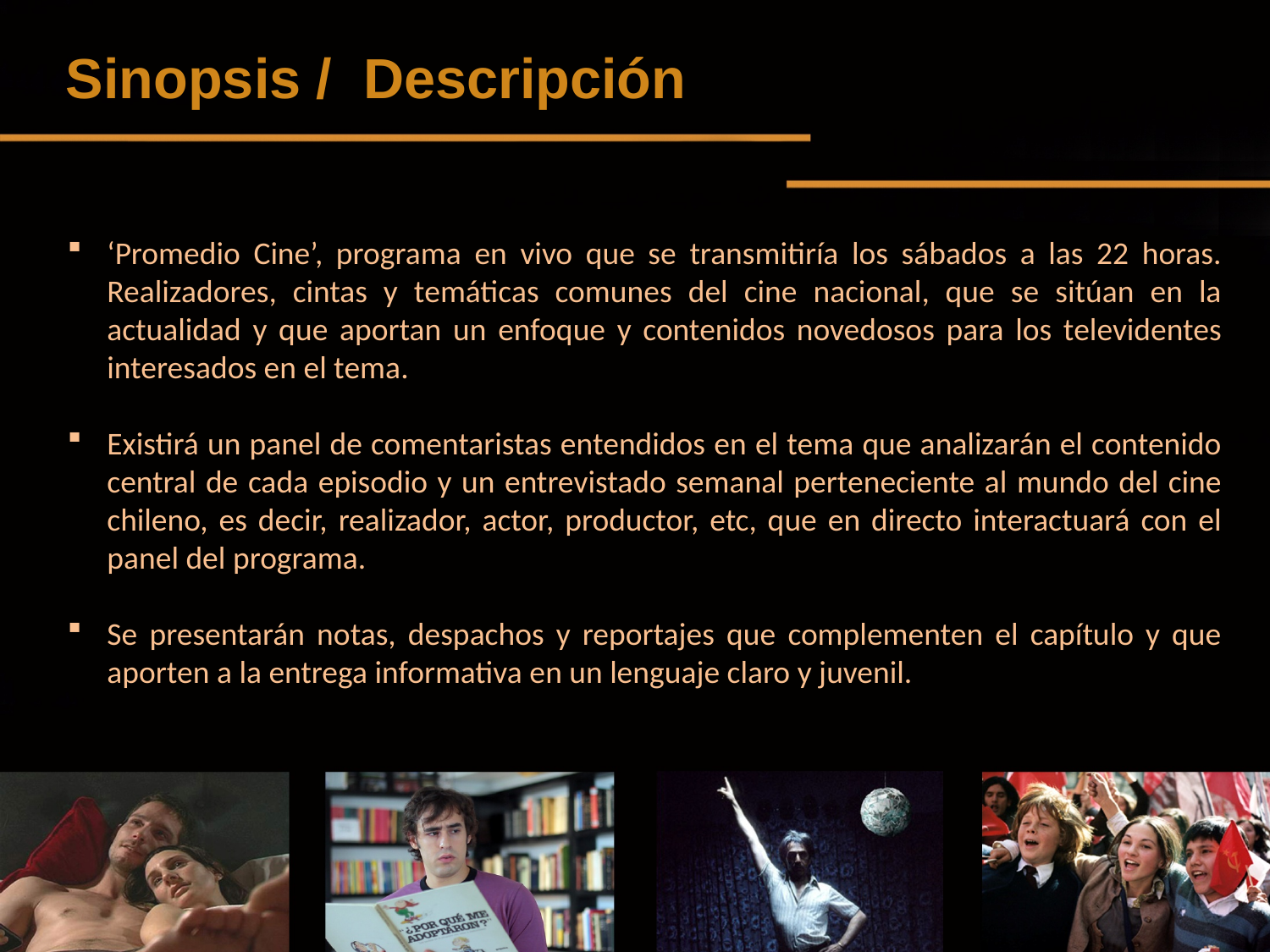

Sinopsis /  Descripción
‘Promedio Cine’, programa en vivo que se transmitiría los sábados a las 22 horas. Realizadores, cintas y temáticas comunes del cine nacional, que se sitúan en la actualidad y que aportan un enfoque y contenidos novedosos para los televidentes interesados en el tema.

Existirá un panel de comentaristas entendidos en el tema que analizarán el contenido central de cada episodio y un entrevistado semanal perteneciente al mundo del cine chileno, es decir, realizador, actor, productor, etc, que en directo interactuará con el panel del programa.

Se presentarán notas, despachos y reportajes que complementen el capítulo y que aporten a la entrega informativa en un lenguaje claro y juvenil.